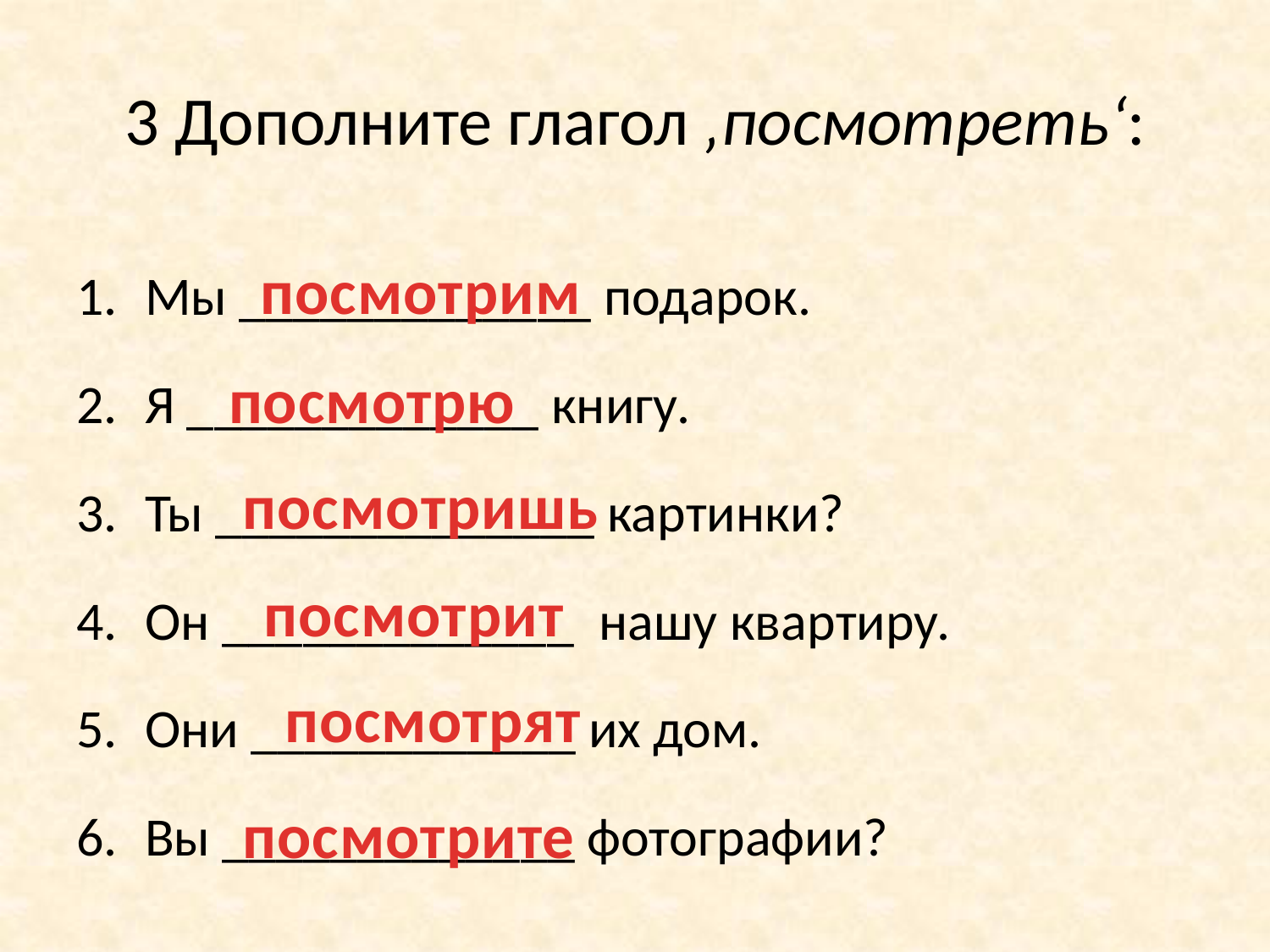

# 3 Дополните глагол ‚посмотреть‘:
посмотрим
Мы _____________ подарок.
Я _____________ книгу.
Ты ______________ картинки?
Он _____________  нашу квартиру.
Они ____________ их дом.
Вы _____________ фотографии?

посмотрю
посмотришь
посмотрит
посмотрят
посмотрите